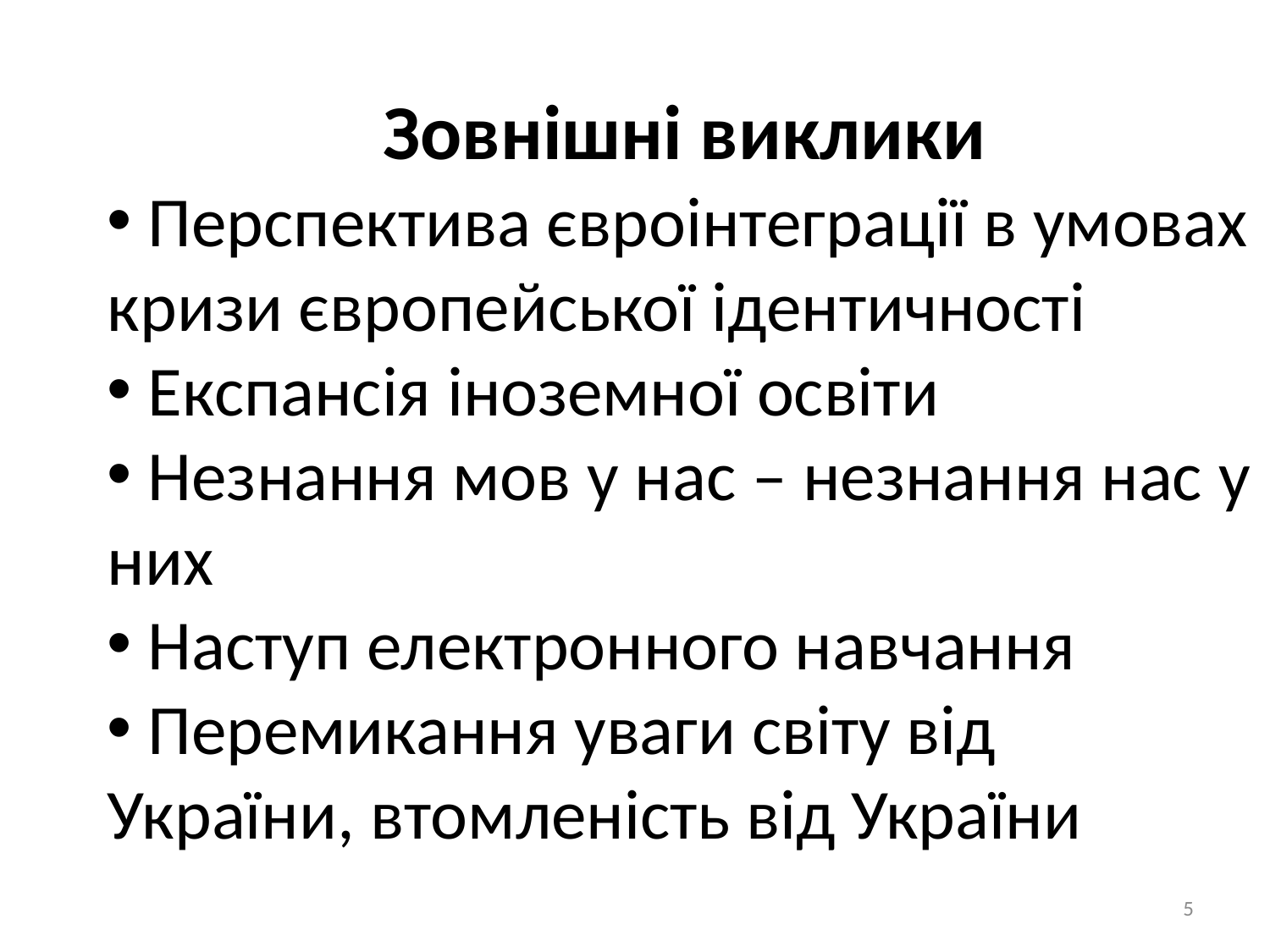

Зовнішні виклики
 Перспектива євроінтеграції в умовах кризи європейської ідентичності
 Експансія іноземної освіти
 Незнання мов у нас – незнання нас у них
 Наступ електронного навчання
 Перемикання уваги світу від України, втомленість від України
5